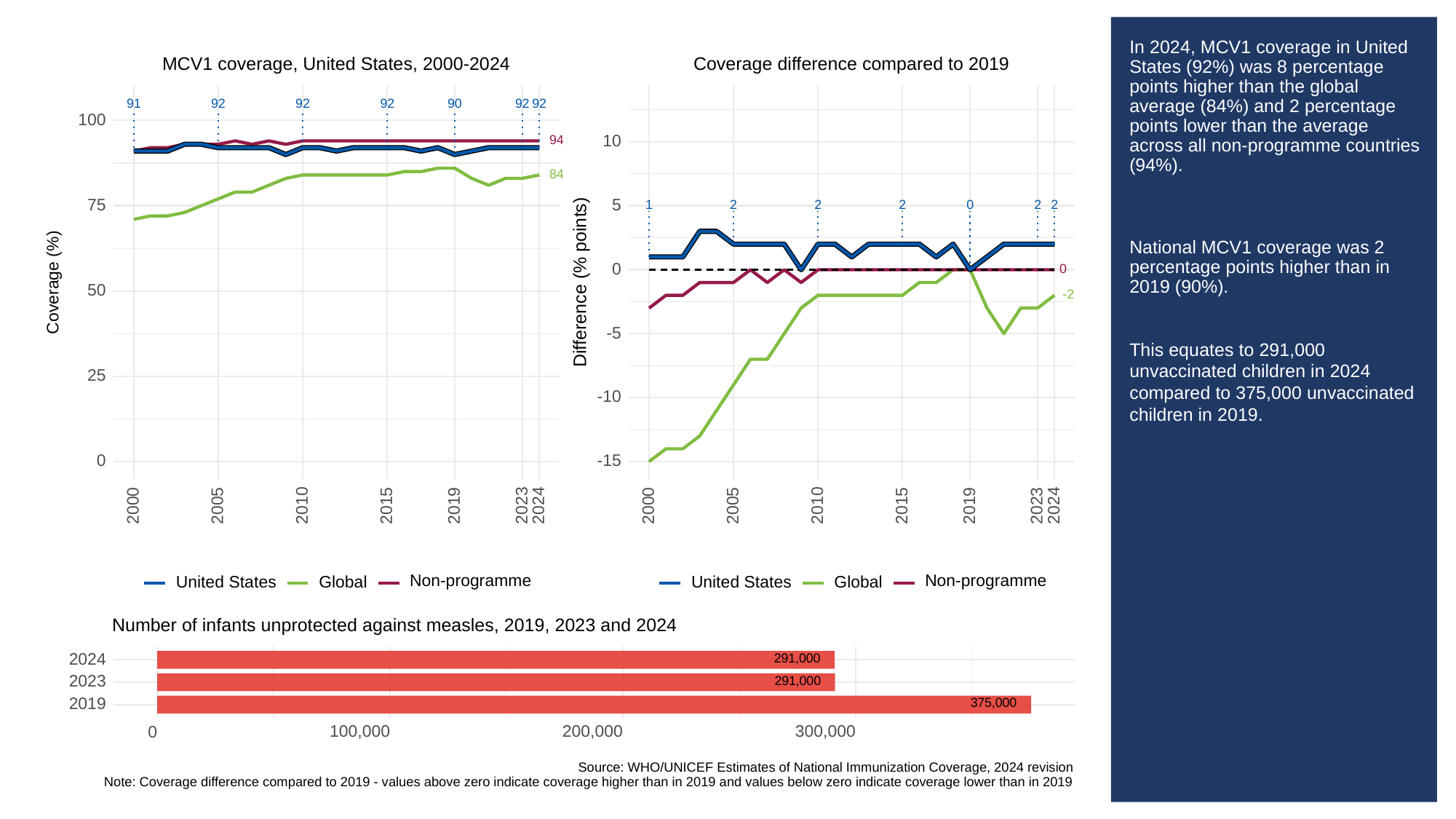

# In 2024, MCV1 coverage in United States (92%) was 8 percentage points higher than the global average (84%) and 2 percentage points lower than the average across all non-programme countries (94%).

National MCV1 coverage was 2 percentage points higher than in 2019 (90%).

This equates to 291,000 unvaccinated children in 2024 compared to 375,000 unvaccinated children in 2019.

MCV1 coverage, United States, 2000-2024
Coverage difference compared to 2019

91
92
92
92
90
92
92

100

10
94

84

75
5
0
1
2
2
2
2
2

0
0

Difference (% points)
Coverage (%)
50
-2

-5

25

-10

0
-15

2023
2023
2000
2005
2010
2015
2019
2024
2000
2005
2010
2015
2019
2024
Non-programme
Non-programme
United States
Global
United States
Global

Number of infants unprotected against measles, 2019, 2023 and 2024

291,000
2024

291,000
2023

375,000
2019

100,000
200,000
300,000
0
Source: WHO/UNICEF Estimates of National Immunization Coverage, 2024 revision
Note: Coverage difference compared to 2019 - values above zero indicate coverage higher than in 2019 and values below zero indicate coverage lower than in 2019